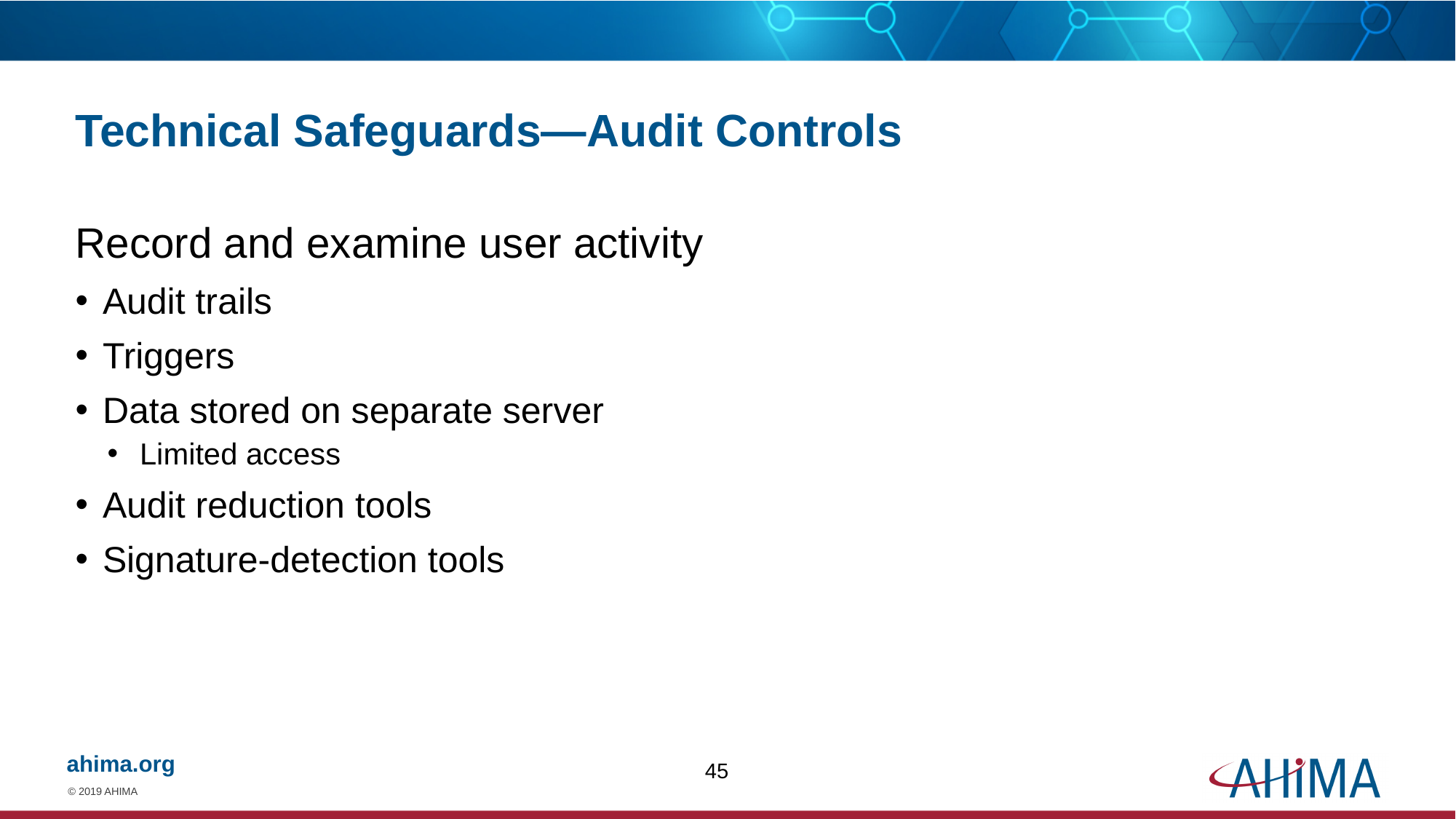

# Technical Safeguards—Audit Controls
Record and examine user activity
Audit trails
Triggers
Data stored on separate server
Limited access
Audit reduction tools
Signature-detection tools